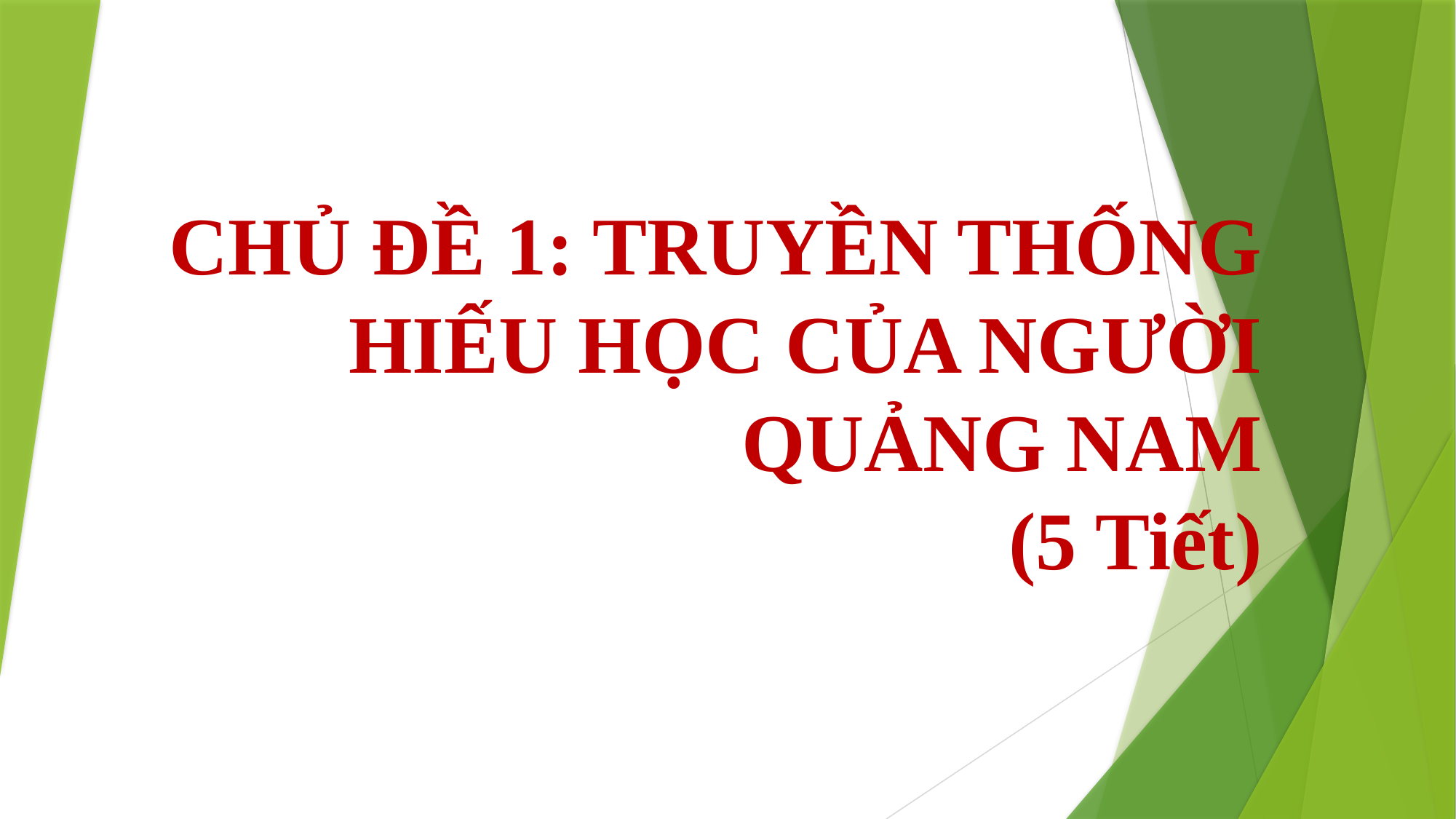

# CHỦ ĐỀ 1: TRUYỀN THỐNG HIẾU HỌC CỦA NGƯỜI QUẢNG NAM (5 Tiết)